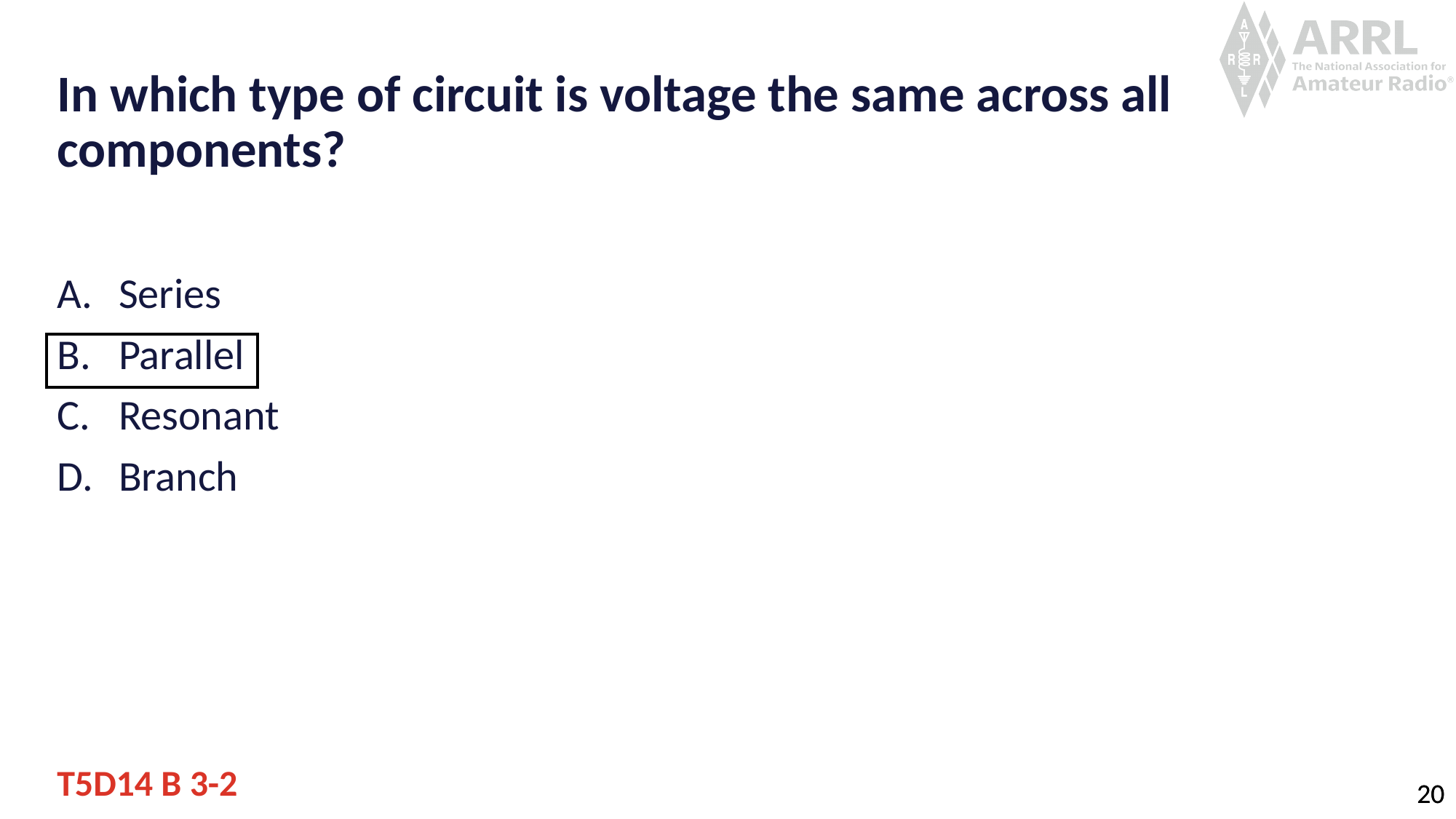

# In which type of circuit is voltage the same across all components?
Series
Parallel
Resonant
Branch

T5D14 B 3-2